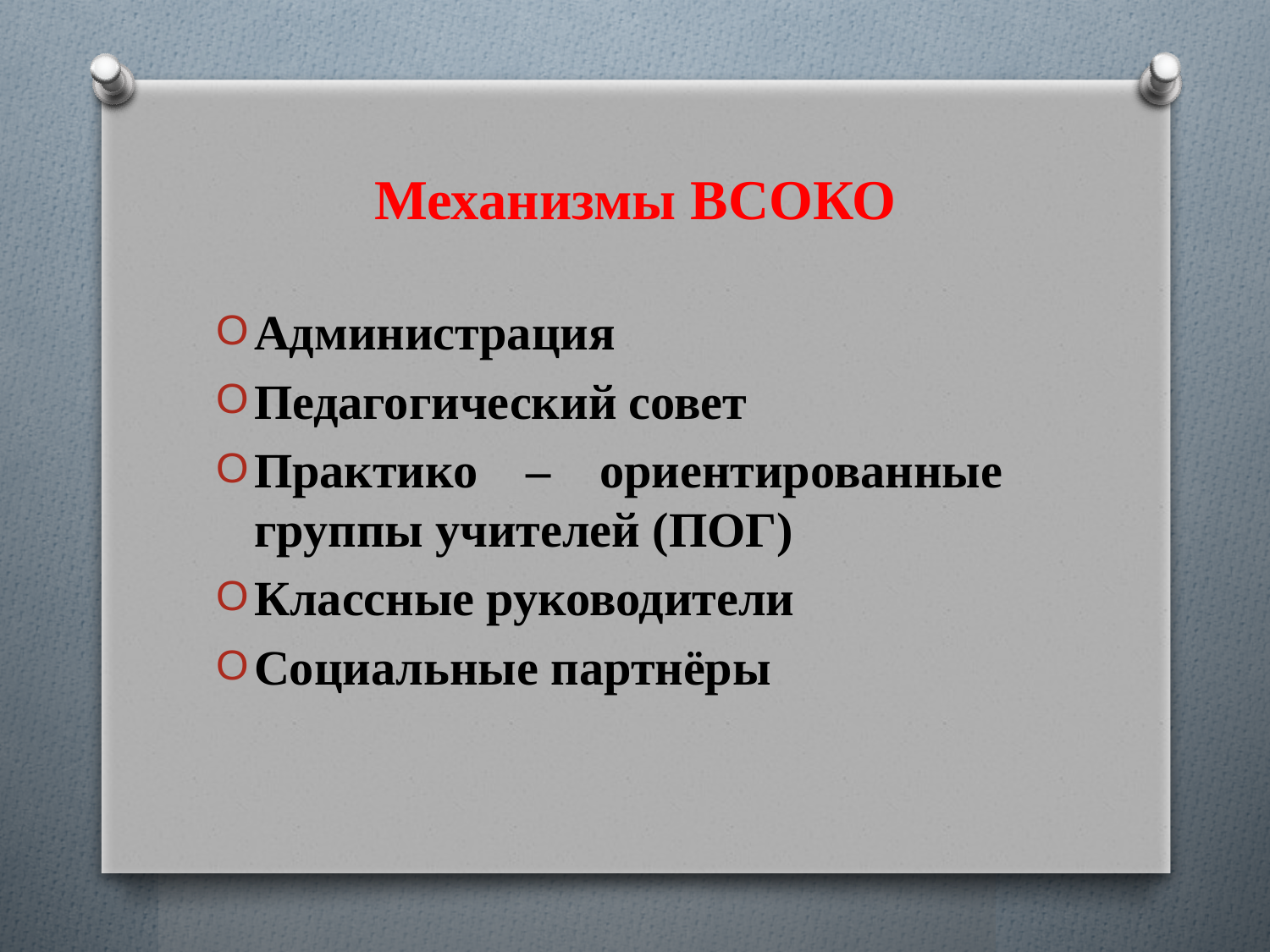

# Механизмы ВСОКО
Администрация
Педагогический совет
Практико – ориентированные  группы учителей (ПОГ)
Классные руководители
Социальные партнёры